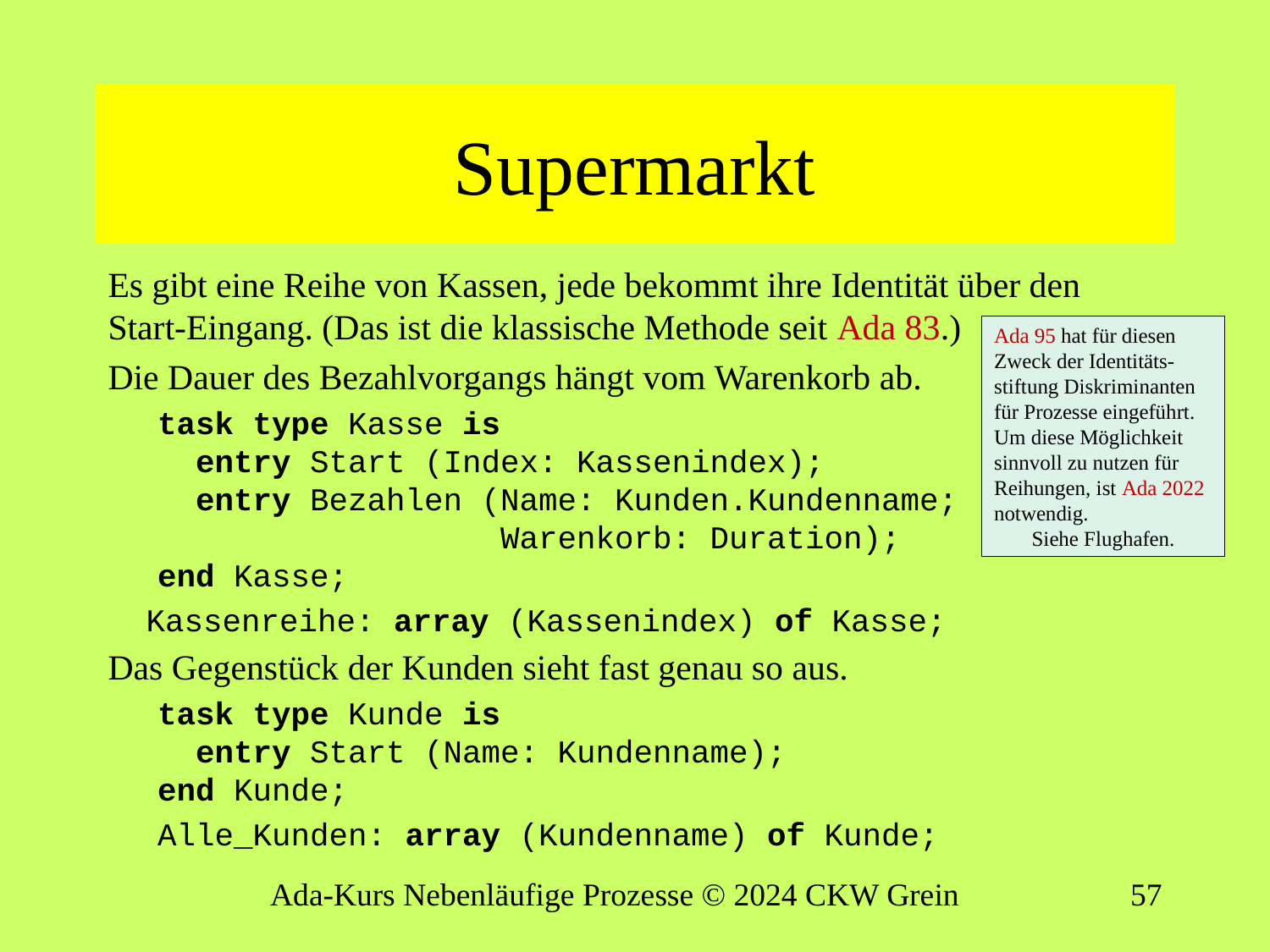

# Supermarkt
Es gibt eine Reihe von Kassen, jede bekommt ihre Identität über den Start-Eingang. (Das ist die klassische Methode seit Ada 83.)
Die Dauer des Bezahlvorgangs hängt vom Warenkorb ab.
task type Kasse is
  entry Start (Index: Kassenindex);
  entry Bezahlen (Name: Kunden.Kundenname;
                  Warenkorb: Duration);
end Kasse;
  Kassenreihe: array (Kassenindex) of Kasse;
Das Gegenstück der Kunden sieht fast genau so aus.
task type Kunde is
  entry Start (Name: Kundenname);
end Kunde;
Alle_Kunden: array (Kundenname) of Kunde;
Ada 95 hat für diesen Zweck der Identitäts-stiftung Diskriminanten für Prozesse eingeführt. Um diese Möglichkeit sinnvoll zu nutzen für Reihungen, ist Ada 2022 notwendig.
Siehe Flughafen.
Ada-Kurs Nebenläufige Prozesse © 2024 CKW Grein
57